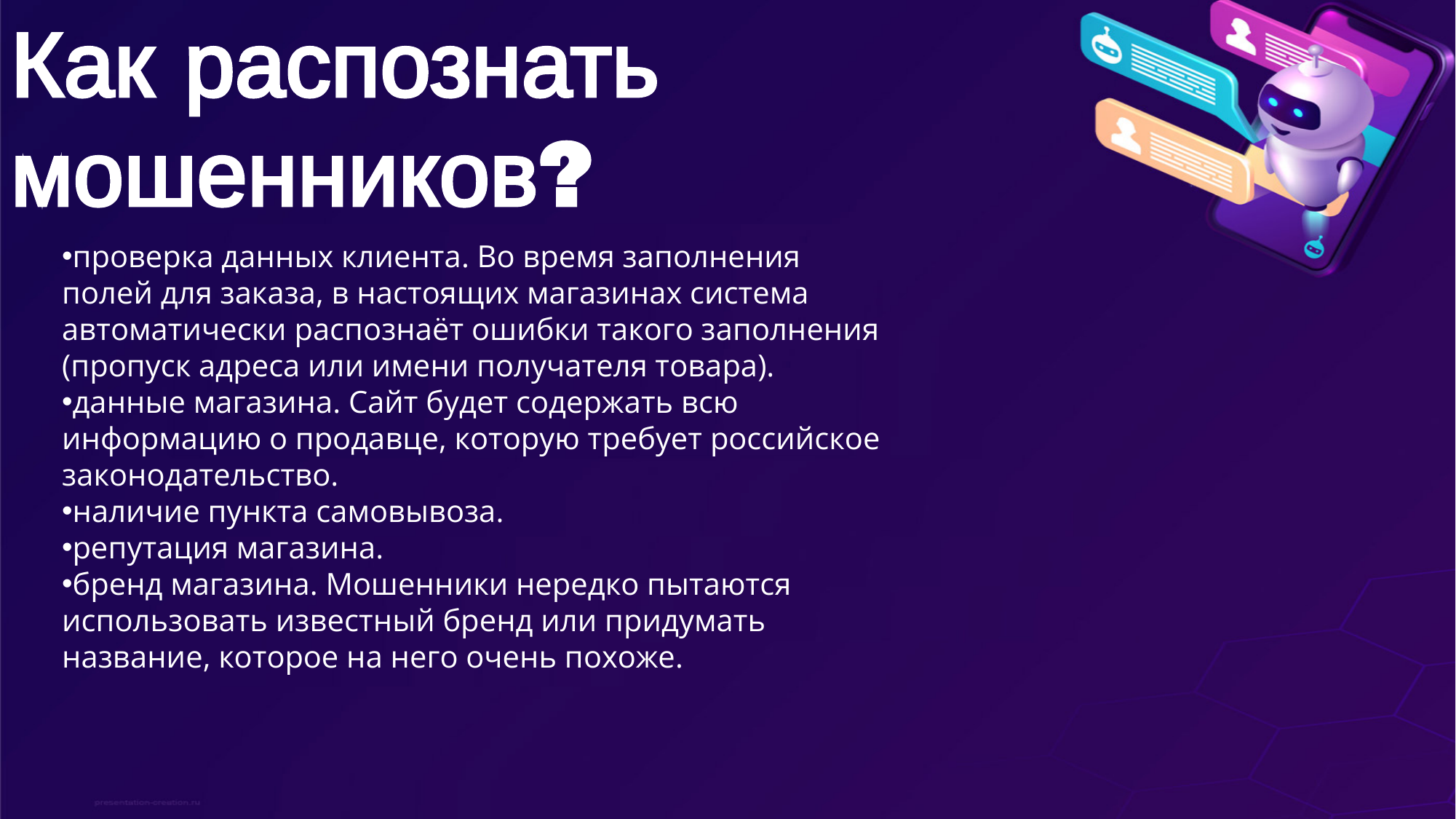

Как распознать мошенников?
проверка данных клиента. Во время заполнения полей для заказа, в настоящих магазинах система автоматически распознаёт ошибки такого заполнения (пропуск адреса или имени получателя товара).
данные магазина. Сайт будет содержать всю информацию о продавце, которую требует российское законодательство.
наличие пункта самовывоза.
репутация магазина.
бренд магазина. Мошенники нередко пытаются использовать известный бренд или придумать название, которое на него очень похоже.